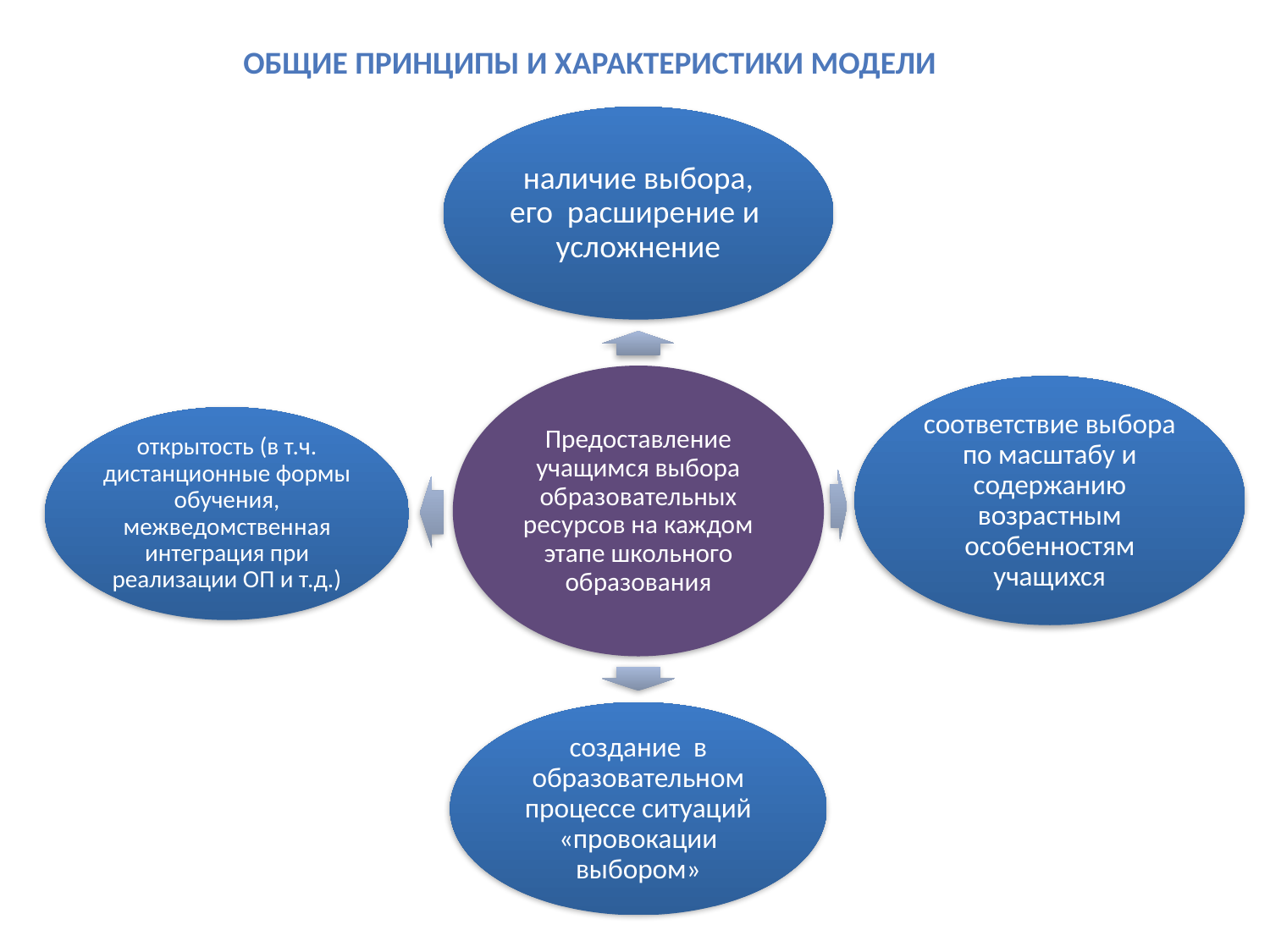

Общие принципы и характеристики модели
Предоставление учащимся выбора образовательных ресурсов на каждом этапе школьного образования

наличие выбора, его  расширение и  усложнение

соответствие выбора по масштабу и содержанию возрастным особенностям учащихся

создание  в образовательном процессе ситуаций «провокации выбором»

открытость (в т.ч. дистанционные формы обучения, межведомственная интеграция при реализации ОП и т.д.)